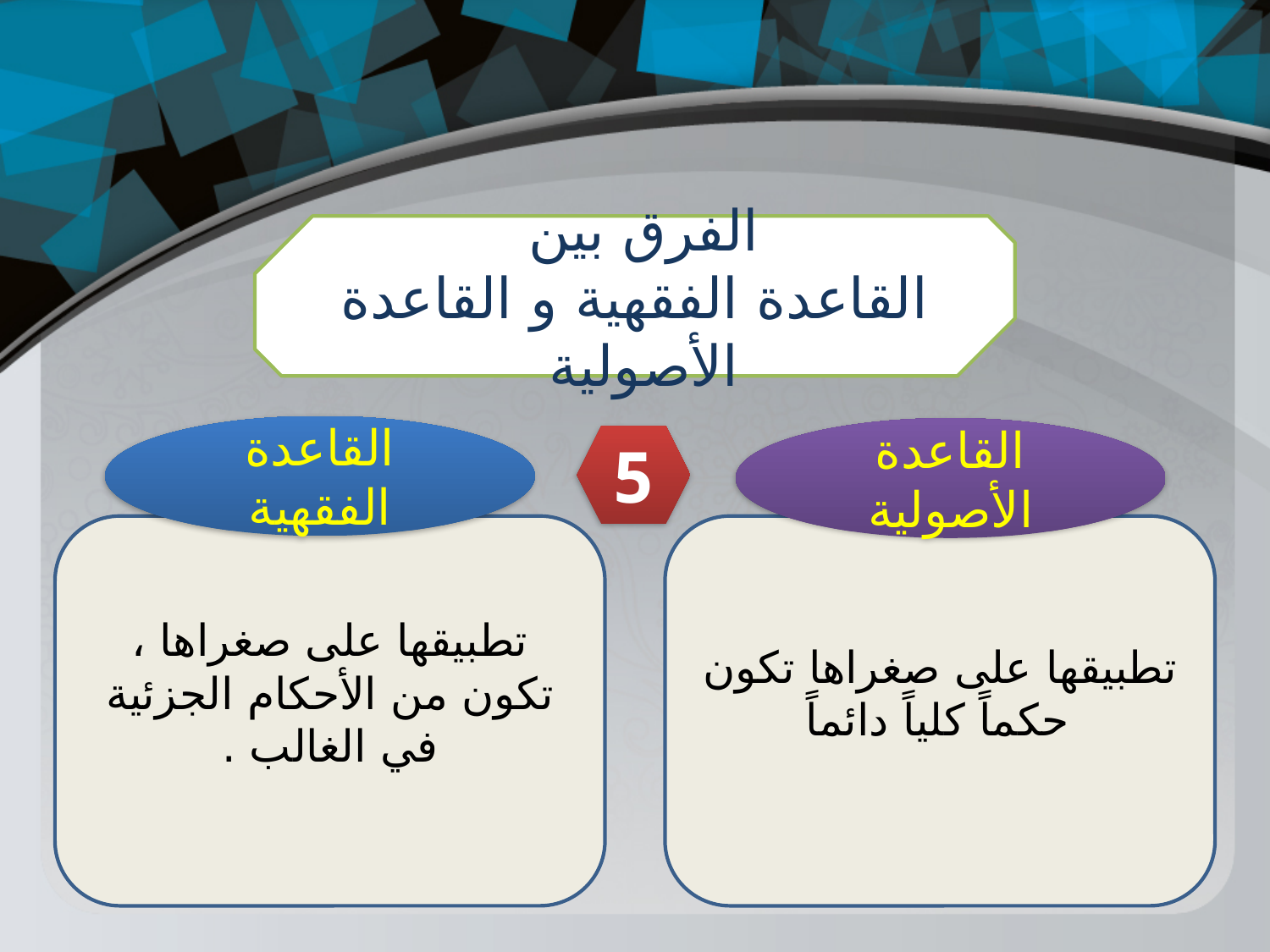

الفرق بين
القاعدة الفقهية و القاعدة الأصولية
القاعدة الفقهية
القاعدة الأصولية
5
تطبيقها على صغراها ، تكون من الأحكام الجزئية في الغالب .

تطبيقها على صغراها تكون حكماً كلياً دائماً